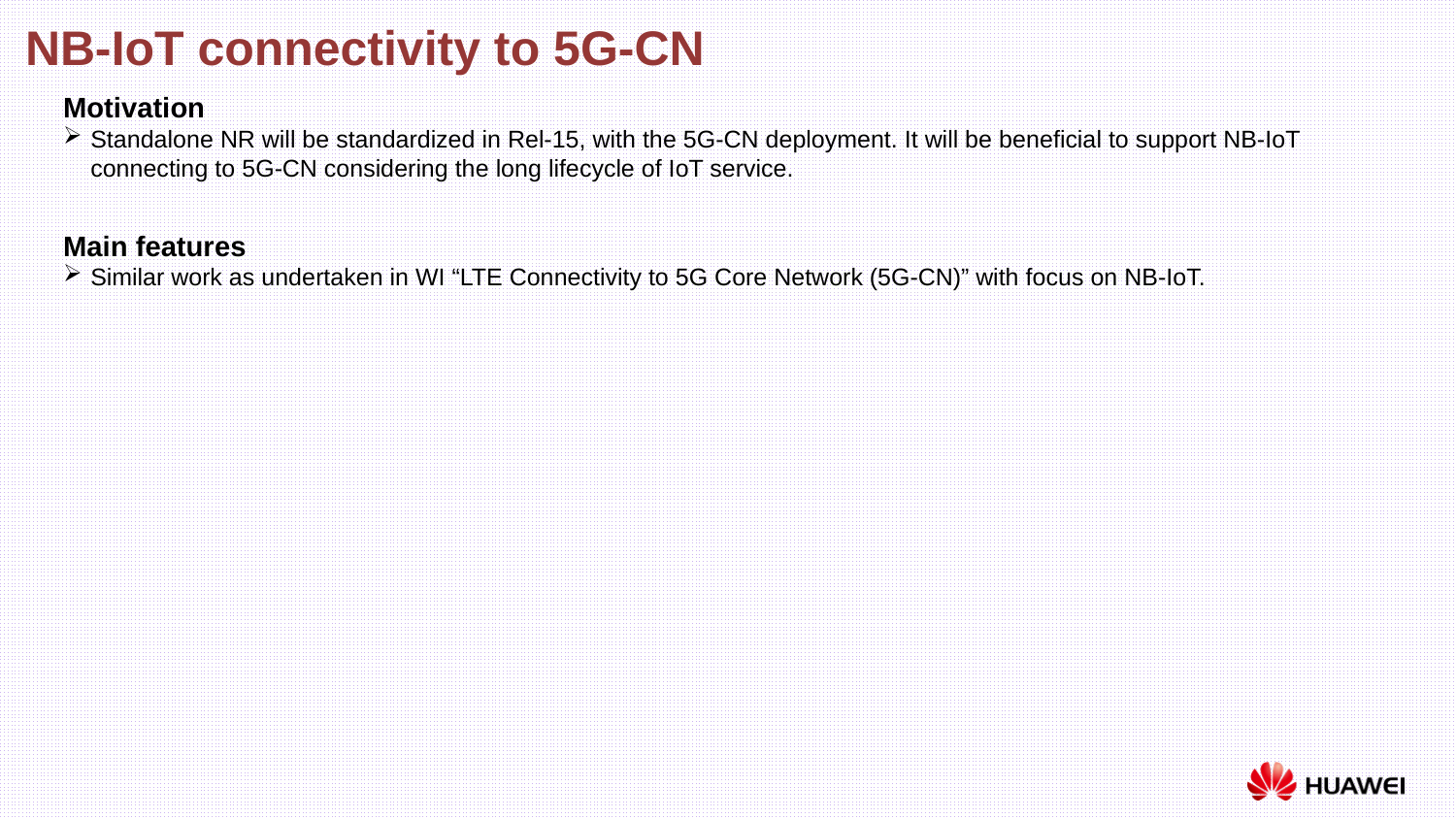

NB-IoT connectivity to 5G-CN
Motivation
Standalone NR will be standardized in Rel-15, with the 5G-CN deployment. It will be beneficial to support NB-IoT connecting to 5G-CN considering the long lifecycle of IoT service.

Main features
Similar work as undertaken in WI “LTE Connectivity to 5G Core Network (5G-CN)” with focus on NB-IoT.